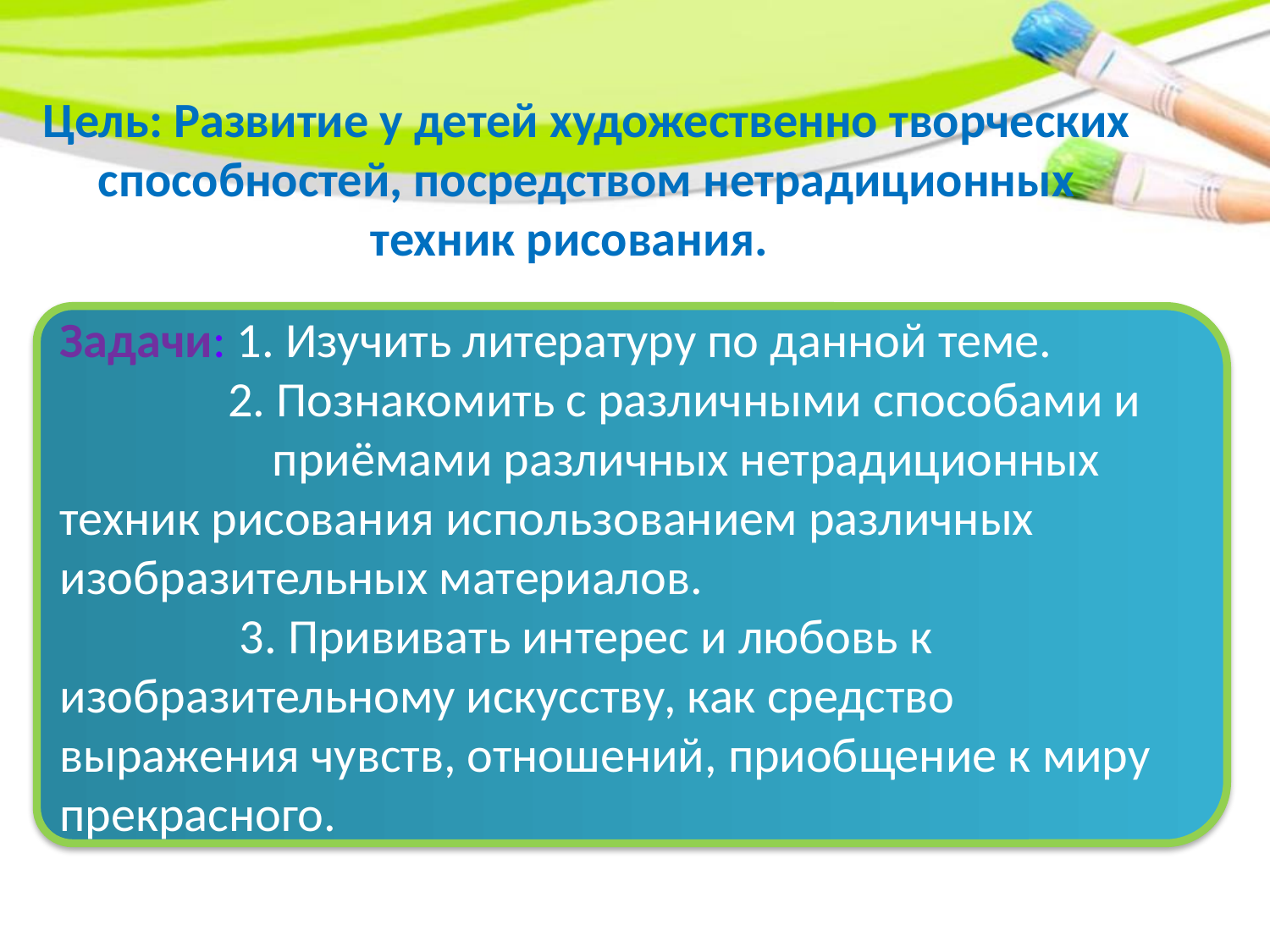

Задачи: 1. Изучить литературу по данной теме.
               2. Познакомить с различными способами и                        приёмами различных нетрадиционных техник рисования использованием различных изобразительных материалов.
                3. Прививать интерес и любовь к изобразительному искусству, как средство выражения чувств, отношений, приобщение к миру прекрасного.
# Цель: Развитие у детей художественно творческих способностей, посредством нетрадиционных техник рисования.